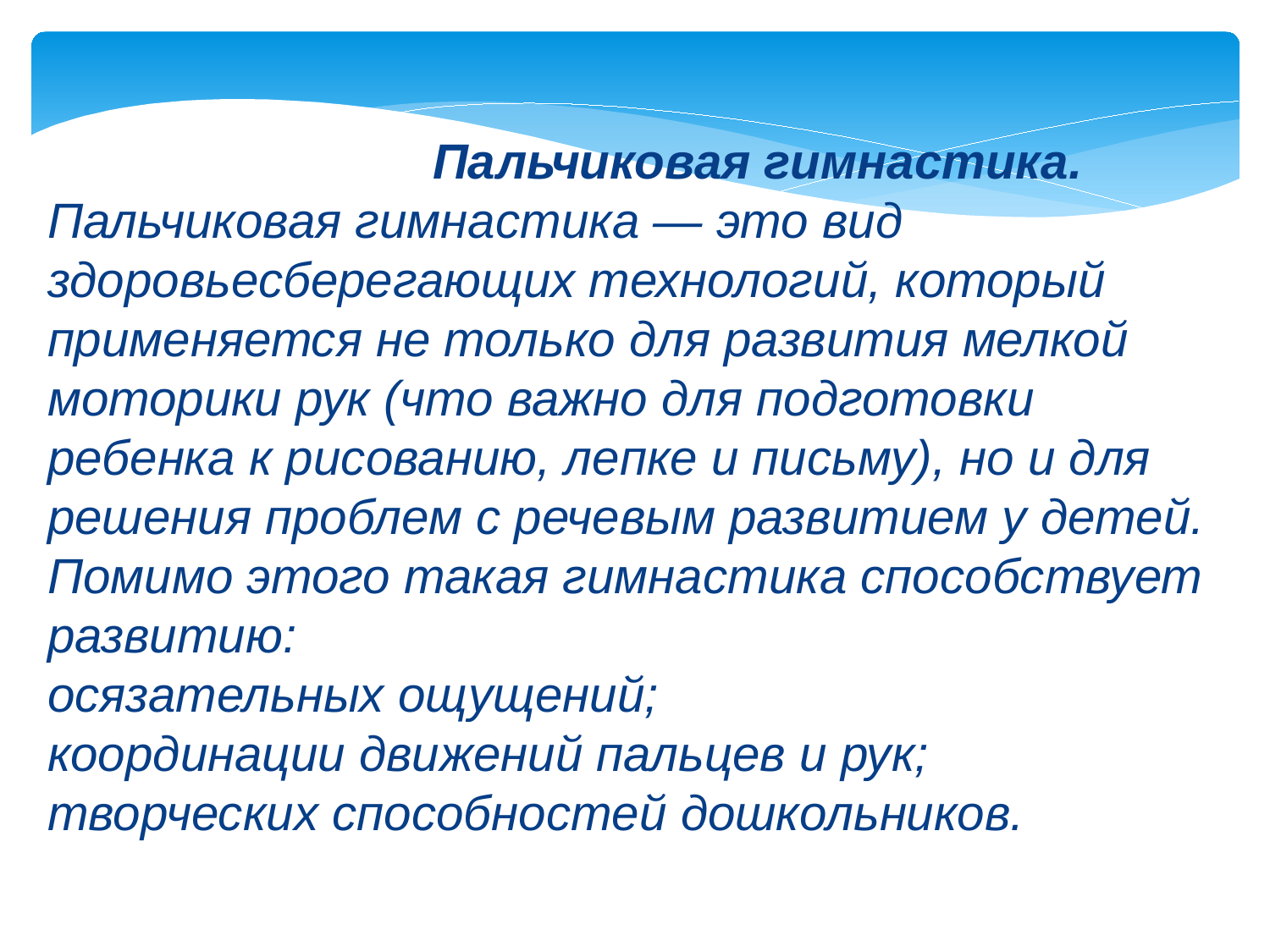

Пальчиковая гимнастика.
Пальчиковая гимнастика — это вид здоровьесберегающих технологий, который применяется не только для развития мелкой моторики рук (что важно для подготовки ребенка к рисованию, лепке и письму), но и для решения проблем с речевым развитием у детей. Помимо этого такая гимнастика способствует развитию:
осязательных ощущений;
координации движений пальцев и рук;
творческих способностей дошкольников.